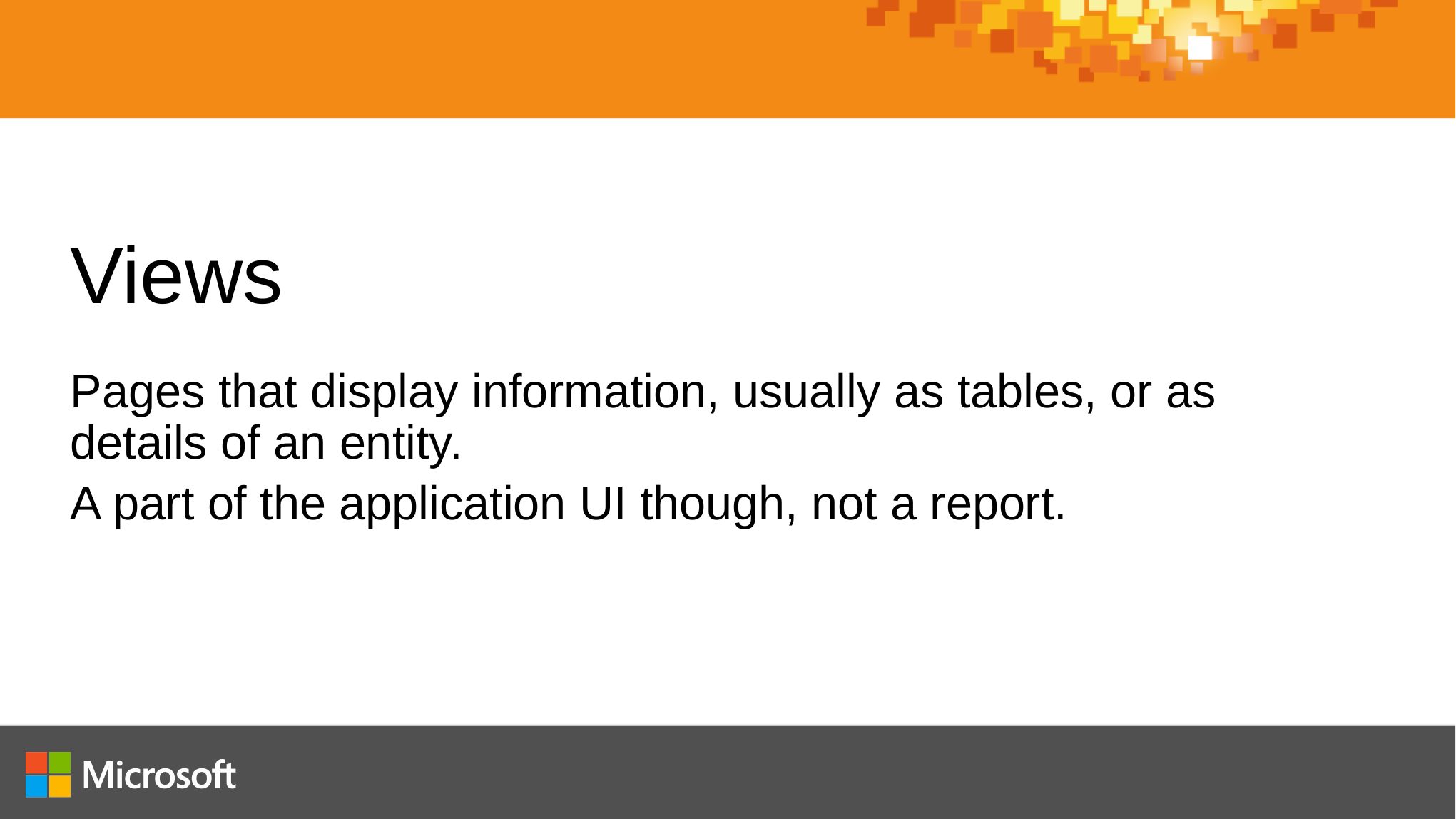

Views
Pages that display information, usually as tables, or as details of an entity.
A part of the application UI though, not a report.